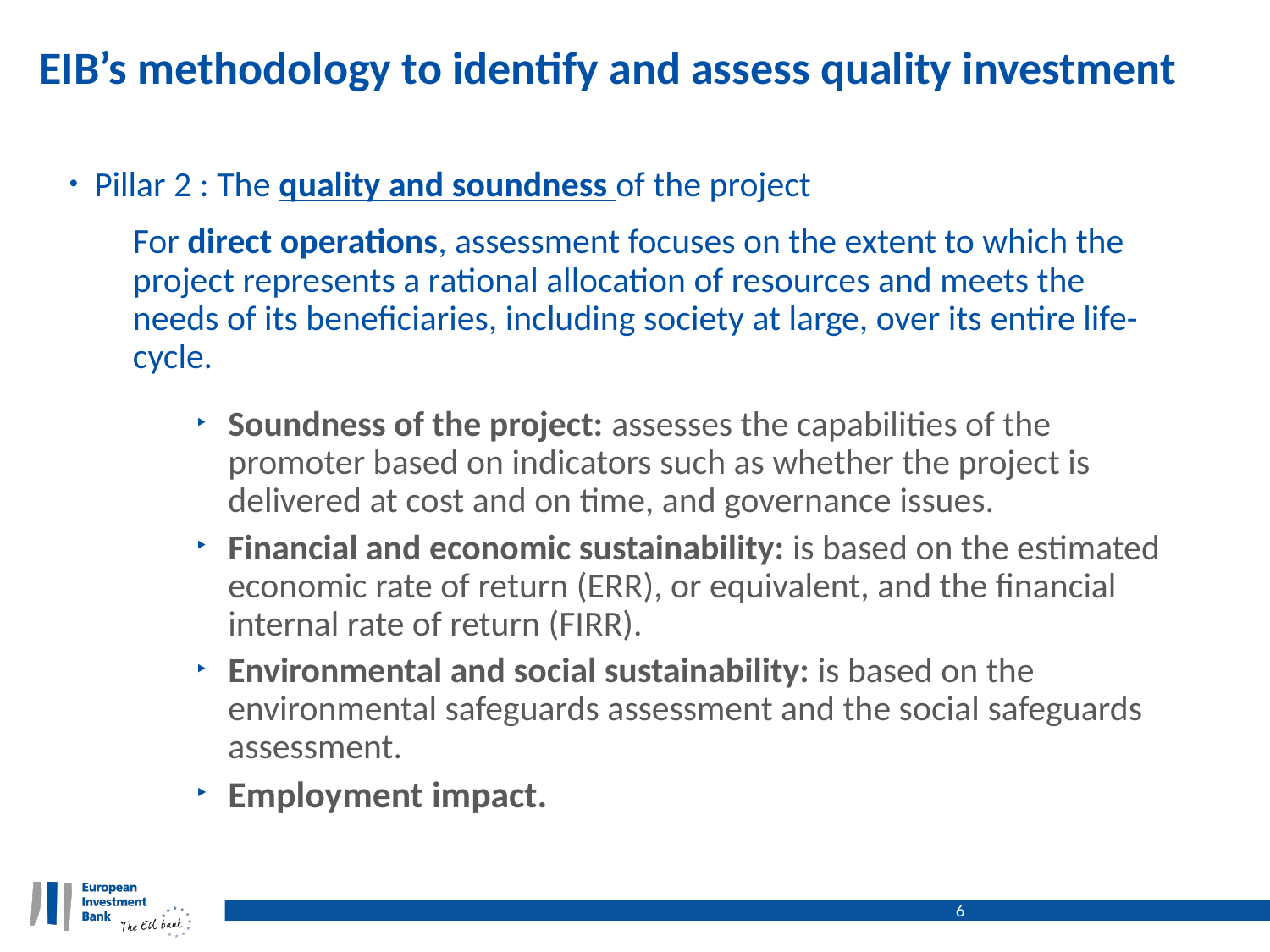

# EIB’s methodology to identify and assess quality investment

Pillar 2 : The quality and soundness of the project
For direct operations, assessment focuses on the extent to which the project represents a rational allocation of resources and meets the needs of its beneficiaries, including society at large, over its entire life-cycle.
Soundness of the project: assesses the capabilities of the promoter based on indicators such as whether the project is delivered at cost and on time, and governance issues.
Financial and economic sustainability: is based on the estimated economic rate of return (ERR), or equivalent, and the financial internal rate of return (FIRR).
Environmental and social sustainability: is based on the environmental safeguards assessment and the social safeguards assessment.
Employment impact.

6